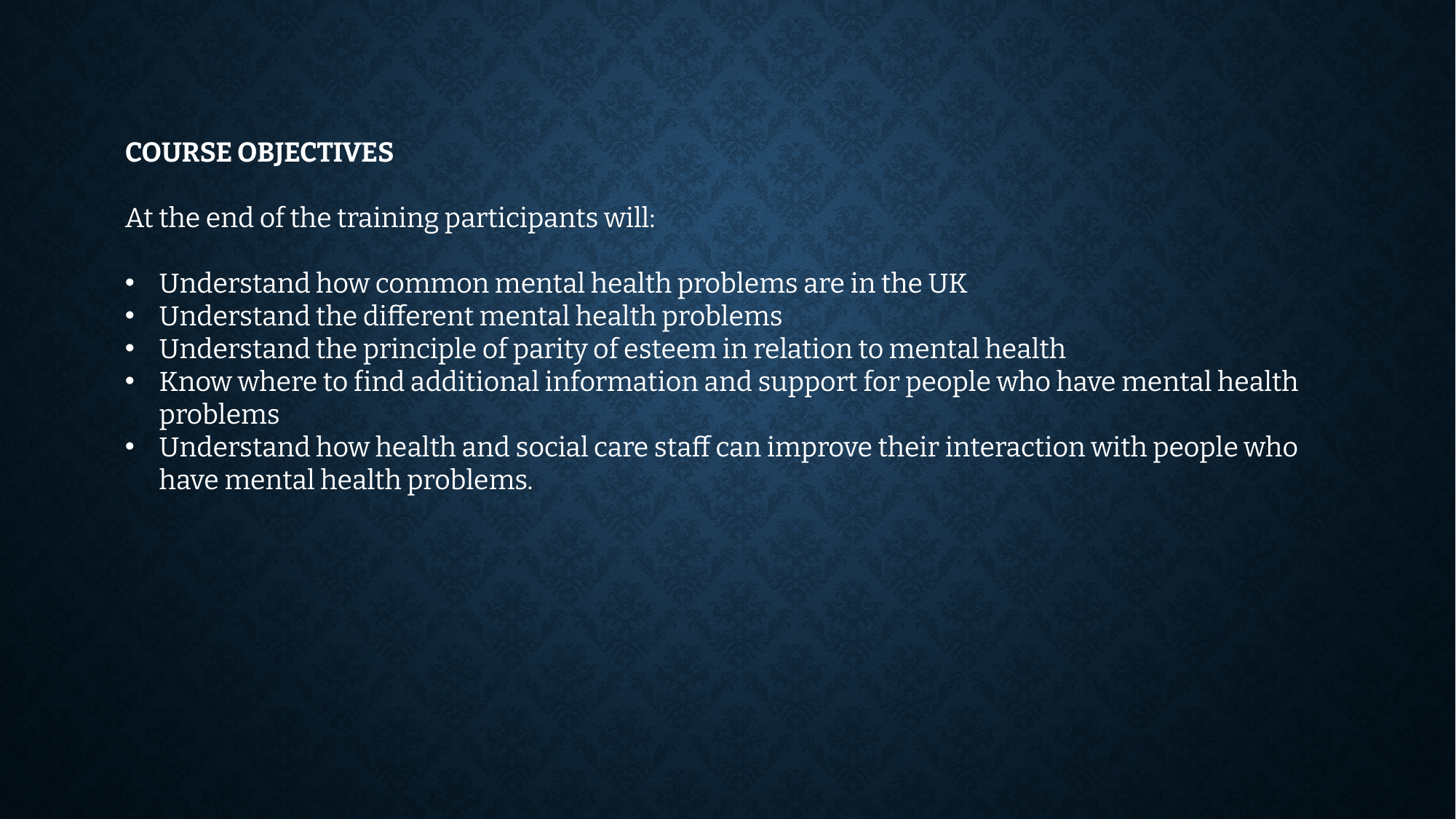

COURSE OBJECTIVES

At the end of the training participants will:

Understand how common mental health problems are in the UK
Understand the different mental health problems
Understand the principle of parity of esteem in relation to mental health
Know where to find additional information and support for people who have mental health problems
Understand how health and social care staff can improve their interaction with people who have mental health problems.